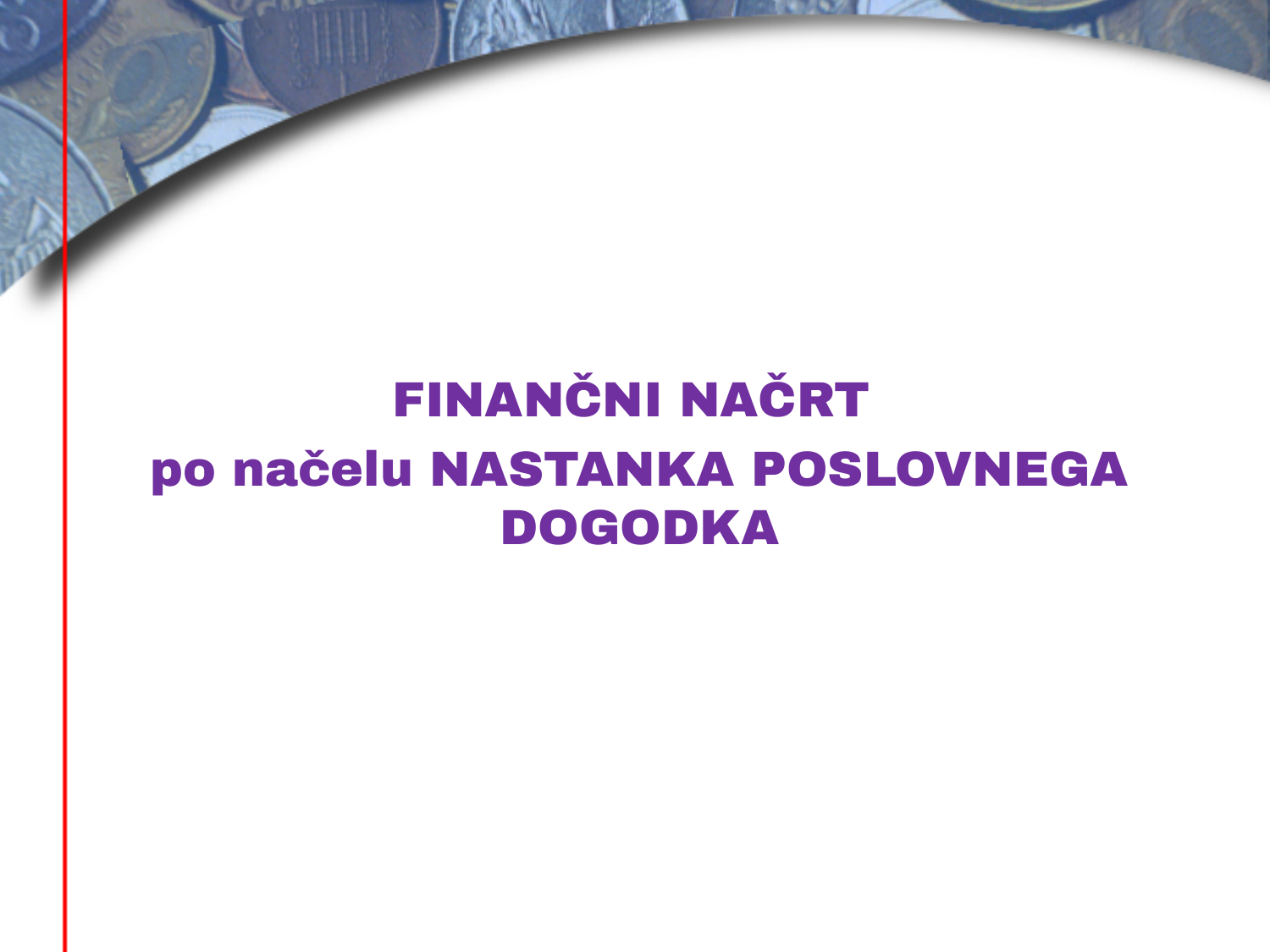

FINANČNI NAČRT
po načelu NASTANKA POSLOVNEGA DOGODKA